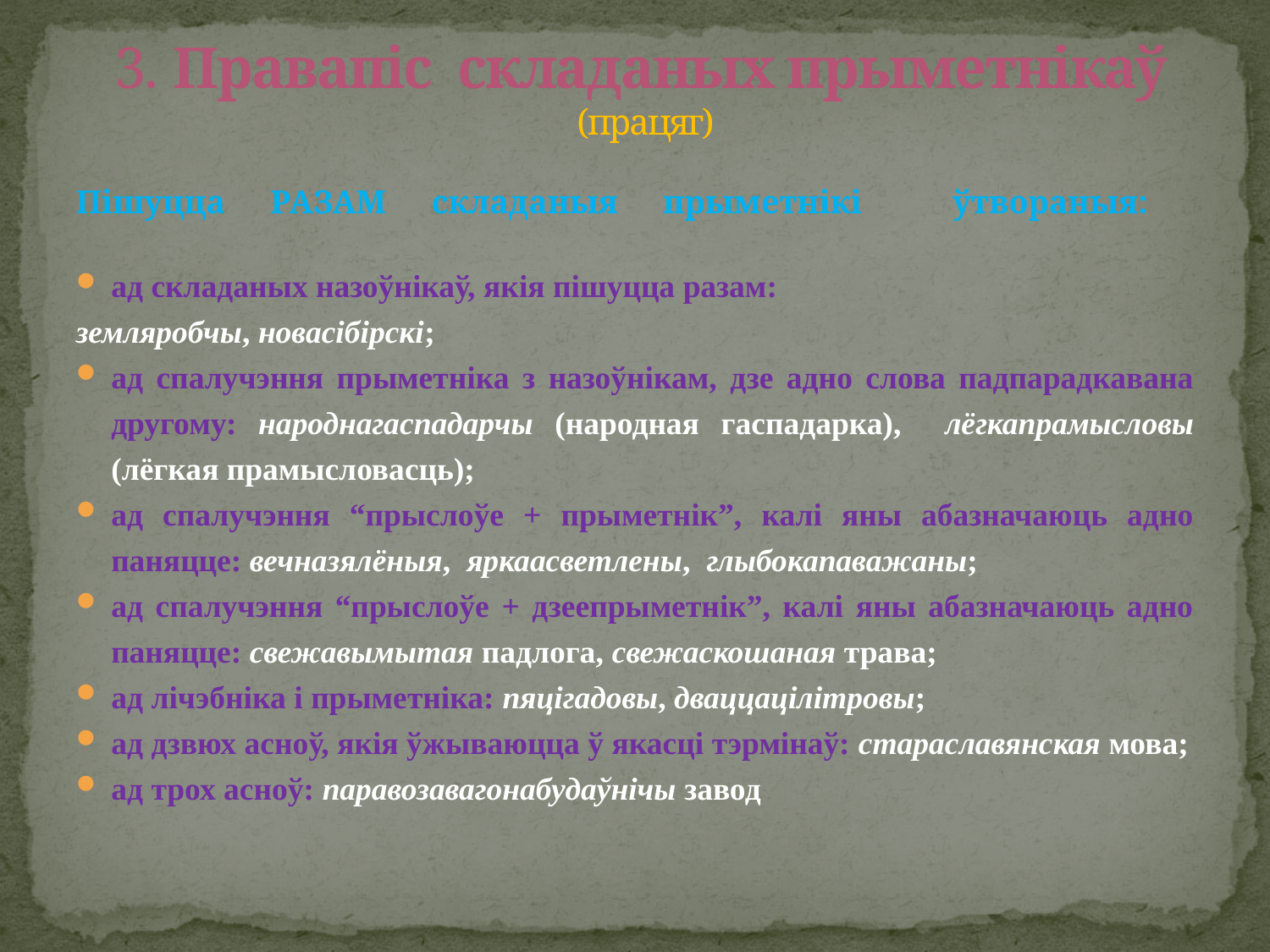

# 3. Правапіс  складаных прыметнікаў (працяг)

Пішуцца РАЗАМ складаныя прыметнікі  ўтвораныя:
ад складаных назоўнікаў, якія пішуцца разам:
земляробчы, новасібірскі;
ад спалучэння прыметніка з назоўнікам, дзе адно слова падпарадкавана другому: народнагаспадарчы (народная гаспадарка),  лёгкапрамысловы (лёгкая прамысловасць);
ад спалучэння “прыслоўе + прыметнік”, калі яны абазначаюць адно паняцце: вечназялёныя,  яркаасветлены,  глыбокапаважаны;
ад спалучэння “прыслоўе + дзеепрыметнік”, калі яны абазначаюць адно паняцце: свежавымытая падлога, свежаскошаная трава;
ад лічэбніка і прыметніка: пяцігадовы, дваццацілітровы;
ад дзвюх асноў, якія ўжываюцца ў якасці тэрмінаў: стараславянская мова;
ад трох асноў: паравозавагонабудаўнічы завод